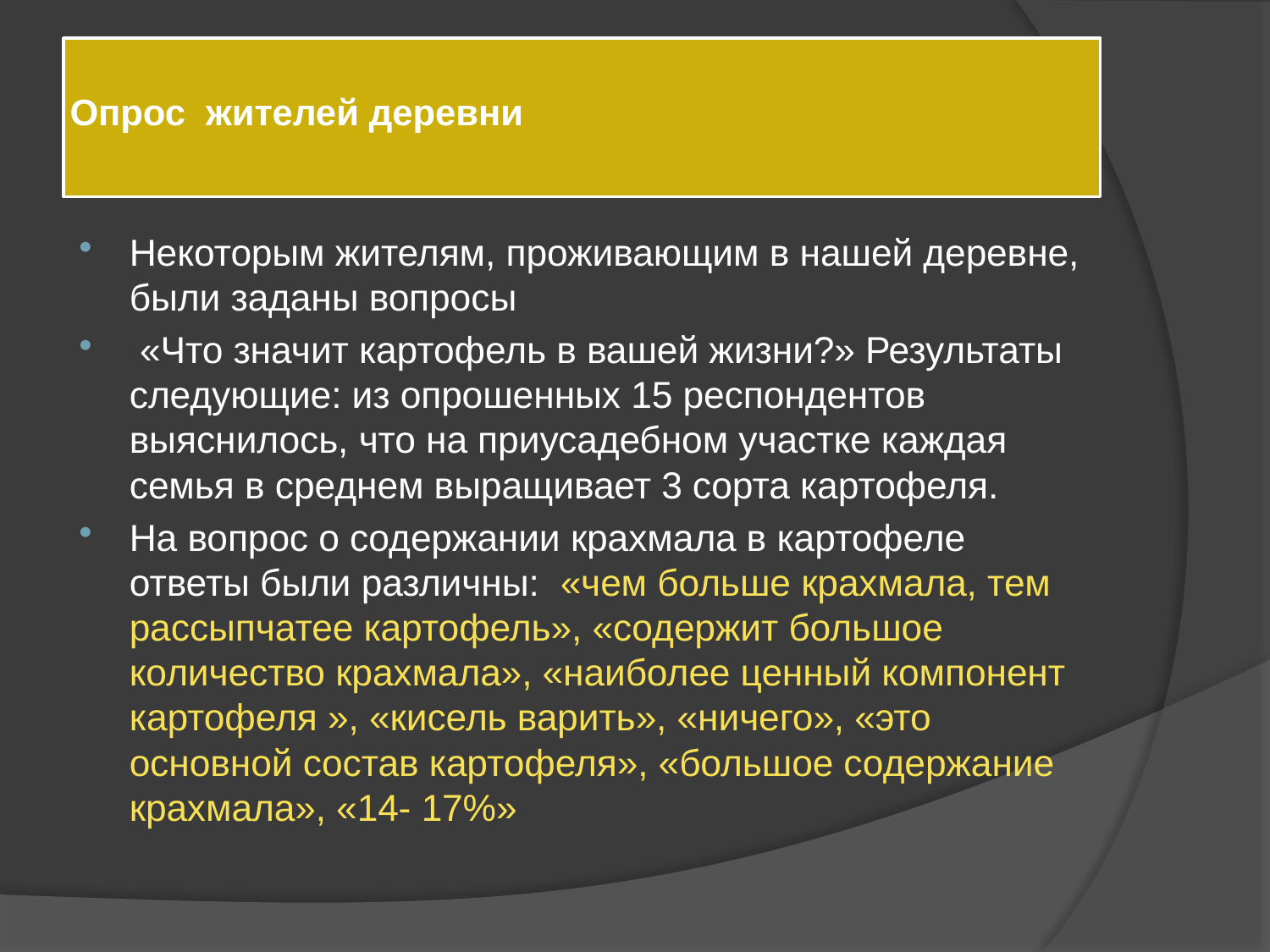

# Опрос  жителей деревни
Некоторым жителям, проживающим в нашей деревне, были заданы вопросы
 «Что значит картофель в вашей жизни?» Результаты следующие: из опрошенных 15 респондентов выяснилось, что на приусадебном участке каждая семья в среднем выращивает 3 сорта картофеля.
На вопрос о содержании крахмала в картофеле ответы были различны:  «чем больше крахмала, тем рассыпчатее картофель», «содержит большое количество крахмала», «наиболее ценный компонент картофеля », «кисель варить», «ничего», «это основной состав картофеля», «большое содержание крахмала», «14- 17%»